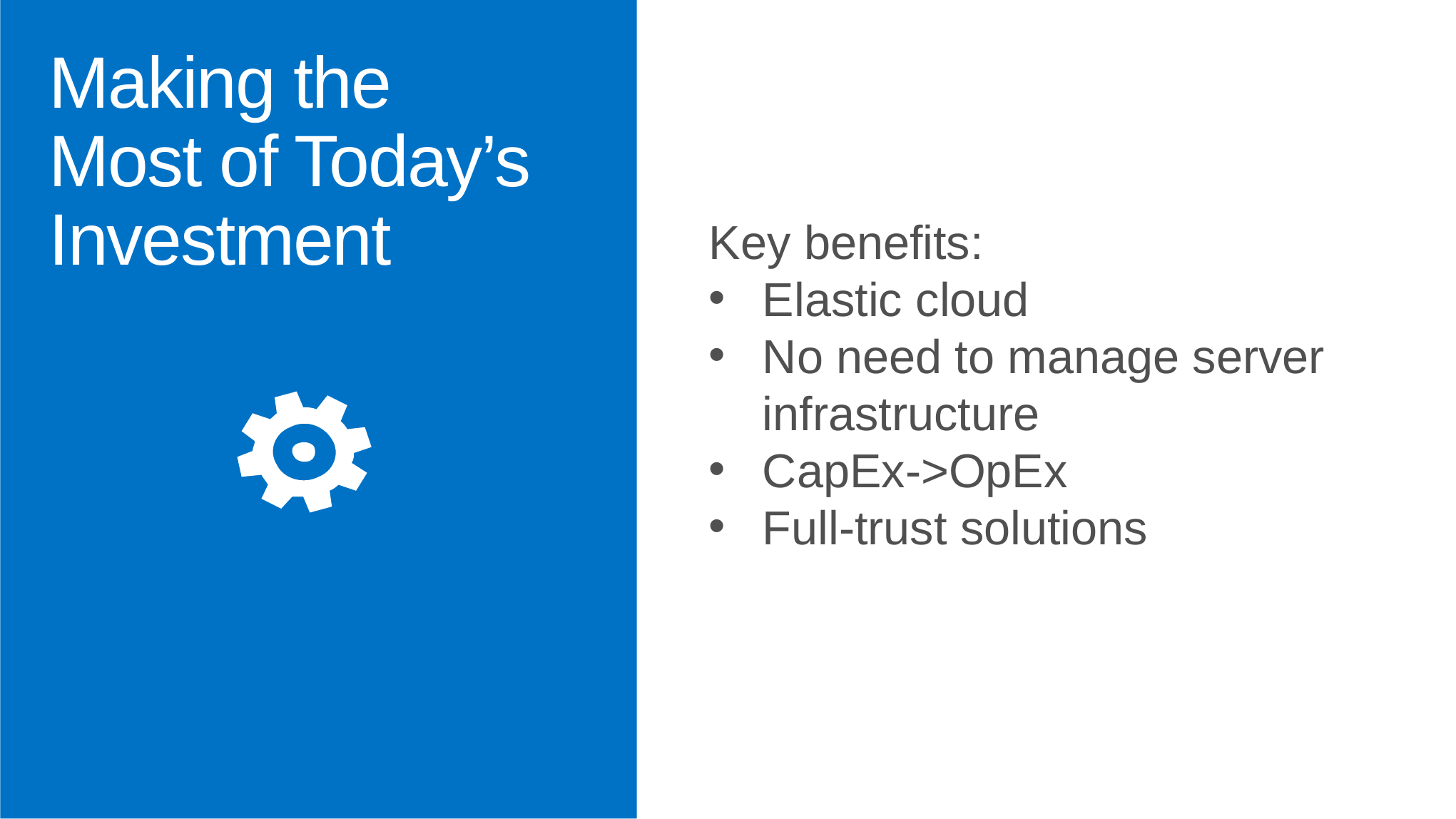

# Making the Most of Today’s Investment
Key benefits:
Elastic cloud
No need to manage server infrastructure
CapEx->OpEx
Full-trust solutions